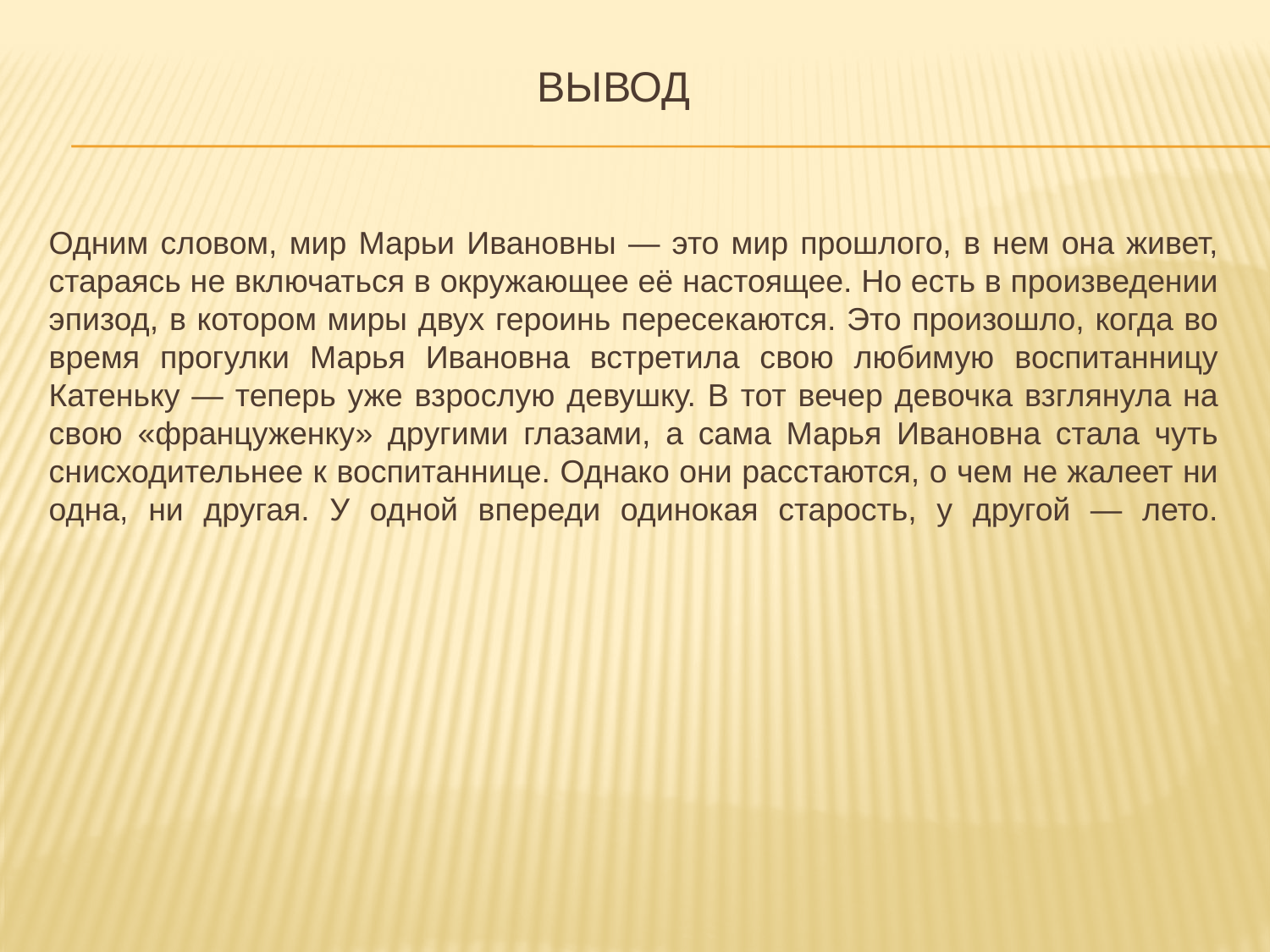

# Вывод
Одним словом, мир Марьи Ивановны — это мир прошлого, в нем она живет, стараясь не включаться в окружающее её настоящее. Но есть в произведении эпизод, в котором миры двух героинь пересекаются. Это произошло, когда во время прогулки Марья Ивановна встретила свою любимую воспитанницу Катеньку — теперь уже взрослую девушку. В тот вечер девочка взглянула на свою «француженку» другими глазами, а сама Марья Ивановна стала чуть снисходительнее к воспитаннице. Однако они расстаются, о чем не жалеет ни одна, ни другая. У одной впереди одинокая старость, у другой — лето.